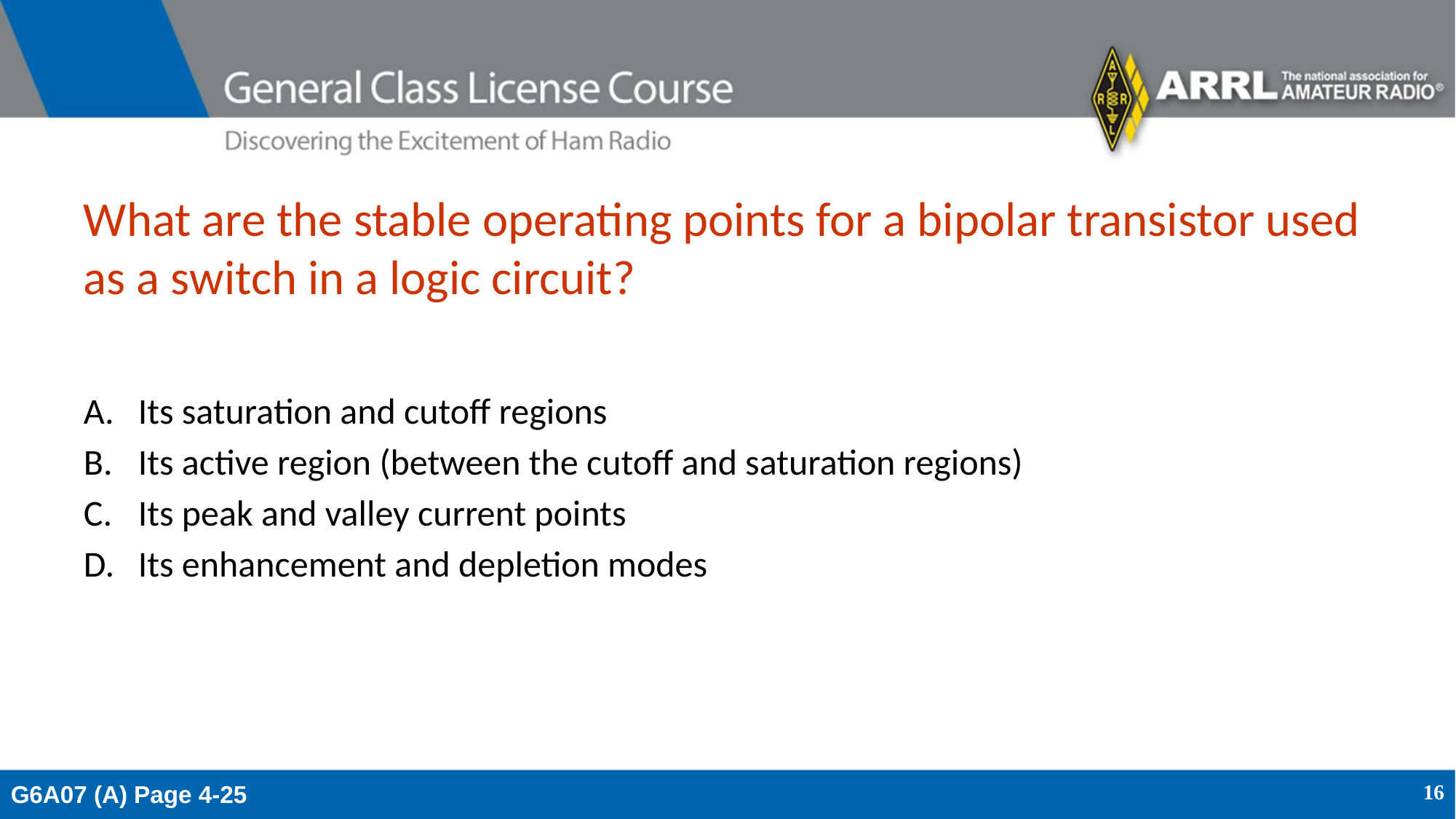

# What are the stable operating points for a bipolar transistor used as a switch in a logic circuit?
Its saturation and cutoff regions
Its active region (between the cutoff and saturation regions)
Its peak and valley current points
Its enhancement and depletion modes
G6A07 (A) Page 4-25
16